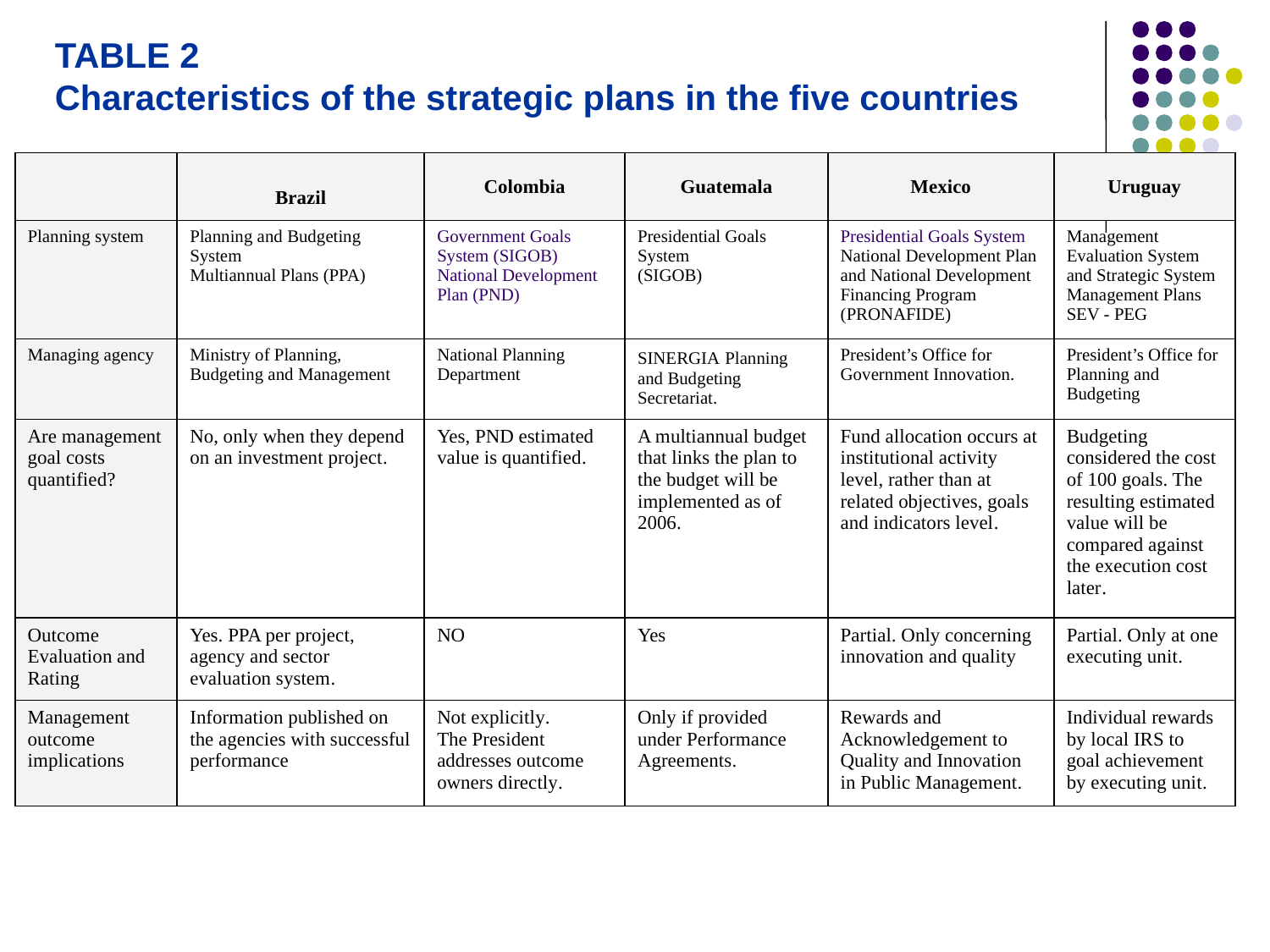

TABLE 2
Characteristics of the strategic plans in the five countries
|  | Brazil | Colombia | Guatemala | Mexico | Uruguay |
| --- | --- | --- | --- | --- | --- |
| Planning system | Planning and Budgeting System Multiannual Plans (PPA) | Government Goals System (SIGOB) National Development Plan (PND) | Presidential Goals System (SIGOB) | Presidential Goals System National Development Plan and National Development Financing Program (PRONAFIDE) | Management Evaluation System and Strategic System Management Plans SEV - PEG |
| Managing agency | Ministry of Planning, Budgeting and Management | National Planning Department | SINERGIA Planning and Budgeting Secretariat. | President’s Office for Government Innovation. | President’s Office for Planning and Budgeting |
| Are management goal costs quantified? | No, only when they depend on an investment project. | Yes, PND estimated value is quantified. | A multiannual budget that links the plan to the budget will be implemented as of 2006. | Fund allocation occurs at institutional activity level, rather than at related objectives, goals and indicators level. | Budgeting considered the cost of 100 goals. The resulting estimated value will be compared against the execution cost later. |
| Outcome Evaluation and Rating | Yes. PPA per project, agency and sector evaluation system. | NO | Yes | Partial. Only concerning innovation and quality | Partial. Only at one executing unit. |
| Management outcome implications | Information published on the agencies with successful performance | Not explicitly. The President addresses outcome owners directly. | Only if provided under Performance Agreements. | Rewards and Acknowledgement to Quality and Innovation in Public Management. | Individual rewards by local IRS to goal achievement by executing unit. |